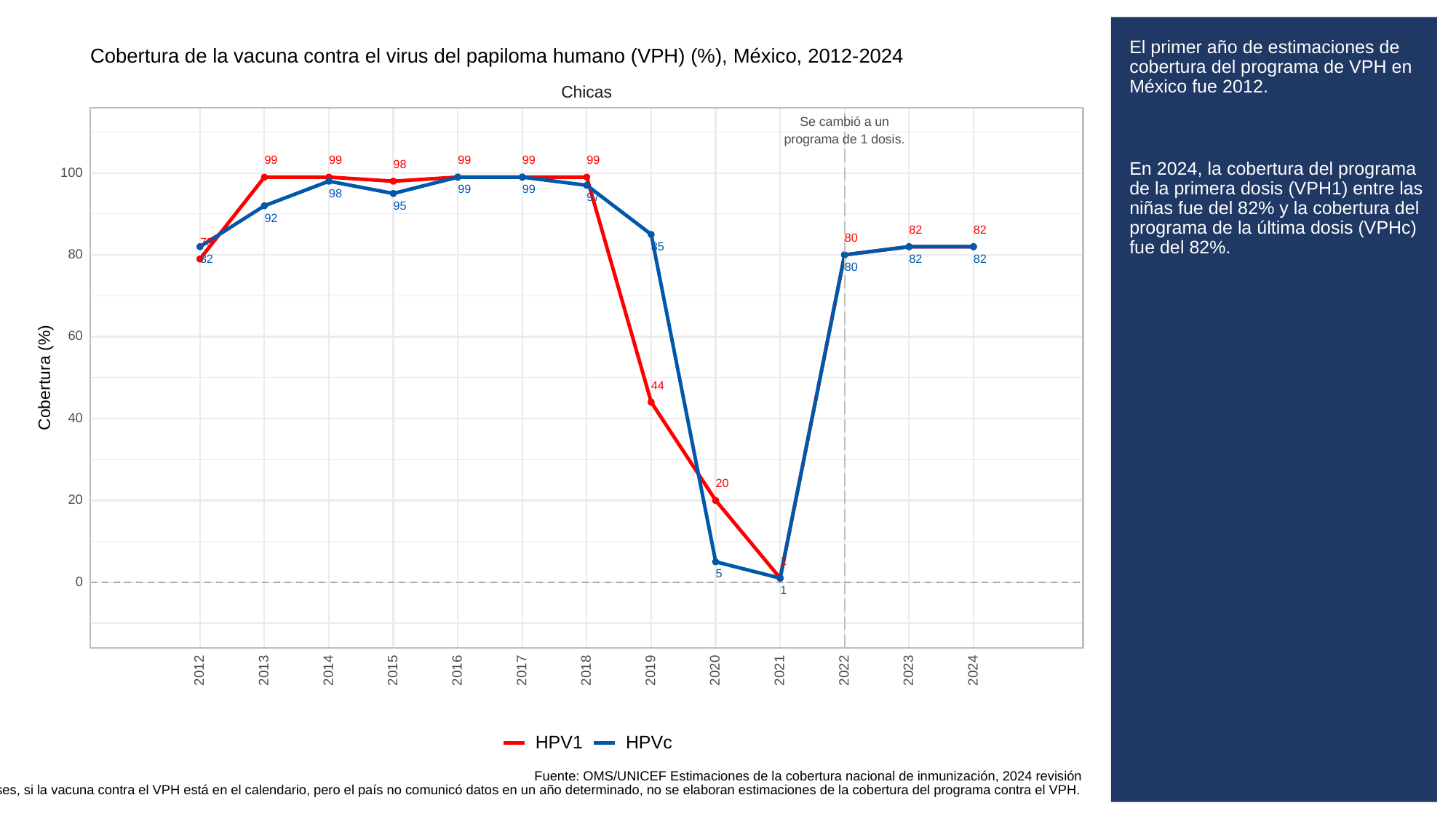

# El primer año de estimaciones de cobertura del programa de VPH en México fue 2012.

En 2024, la cobertura del programa de la primera dosis (VPH1) entre las niñas fue del 82% y la cobertura del programa de la última dosis (VPHc) fue del 82%.

Cobertura de la vacuna contra el virus del papiloma humano (VPH) (%), México, 2012-2024
Chicas

Se cambió a un

programa de 1 dosis.
99
99
99
99
99
98
100

99
99
98

97
95

92
82
82

80
79
85

80

82
82
82

80

60

Cobertura (%)

44

40

20
20

1

5

0

1

2013
2023
2012
2014
2015
2016
2017
2018
2019
2020
2021
2022
2024
HPVc
HPV1

Fuente: OMS/UNICEF Estimaciones de la cobertura nacional de inmunización, 2024 revisión
Para algunos países, si la vacuna contra el VPH está en el calendario, pero el país no comunicó datos en un año determinado, no se elaboran estimaciones de la cobertura del programa contra el VPH.